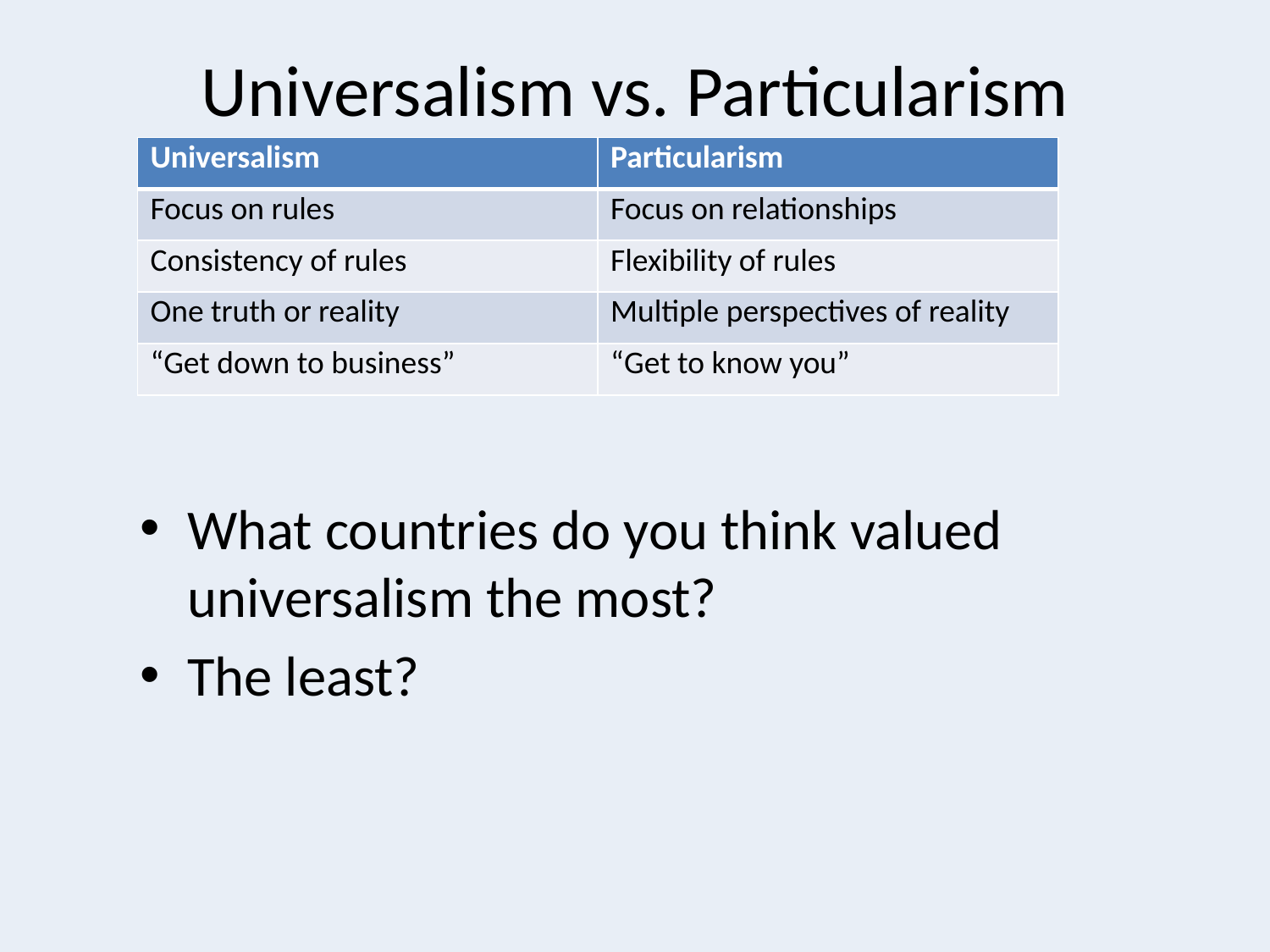

# Universalism vs. Particularism
| Universalism | Particularism |
| --- | --- |
| Focus on rules | Focus on relationships |
| Consistency of rules | Flexibility of rules |
| One truth or reality | Multiple perspectives of reality |
| “Get down to business” | “Get to know you” |
What countries do you think valued  universalism the most?
The least?